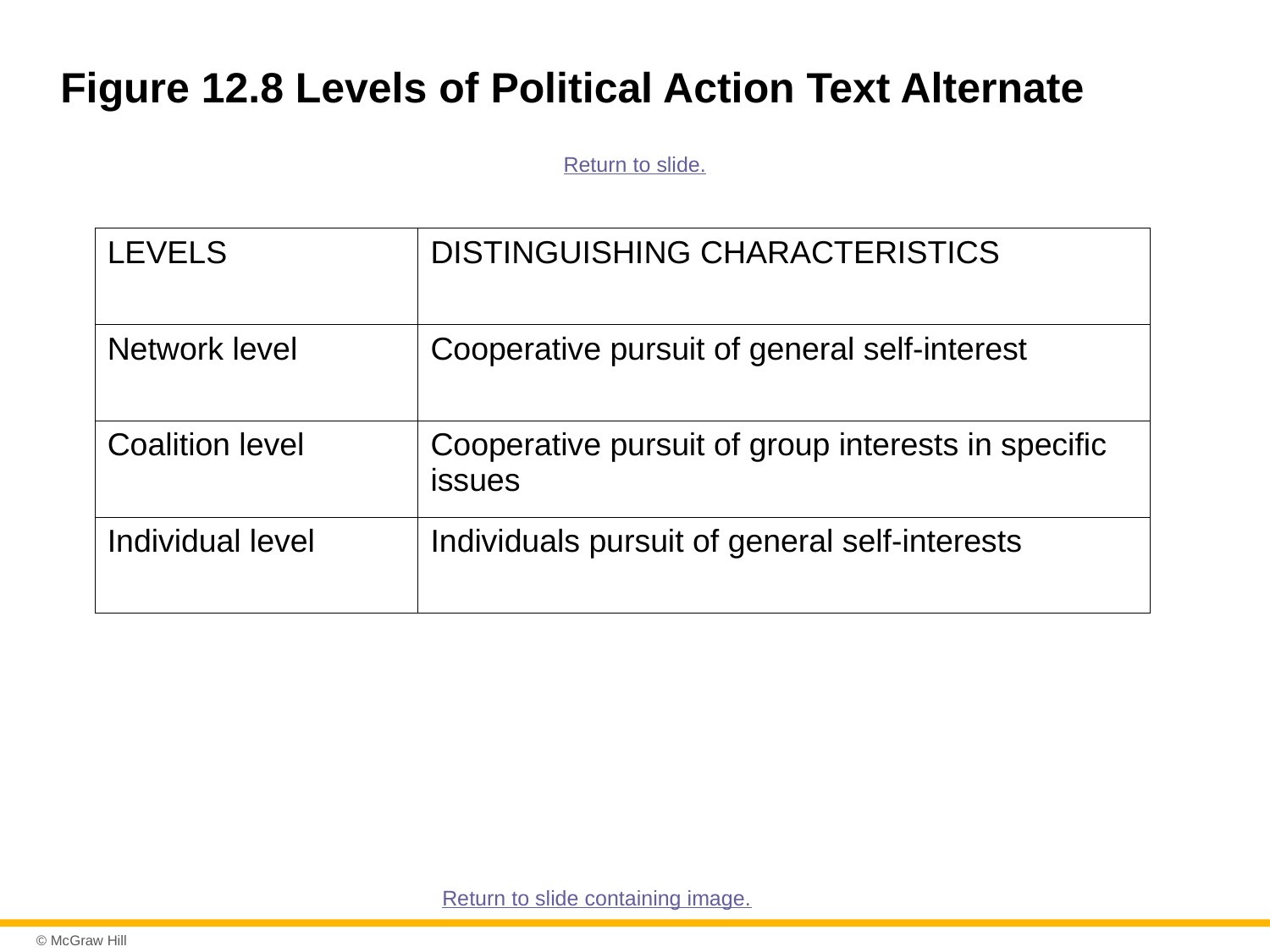

# Figure 12.8 Levels of Political Action Text Alternate
Return to slide.
| LEVELS | DISTINGUISHING CHARACTERISTICS |
| --- | --- |
| Network level | Cooperative pursuit of general self-interest |
| Coalition level | Cooperative pursuit of group interests in specific issues |
| Individual level | Individuals pursuit of general self-interests |
Return to slide containing image.